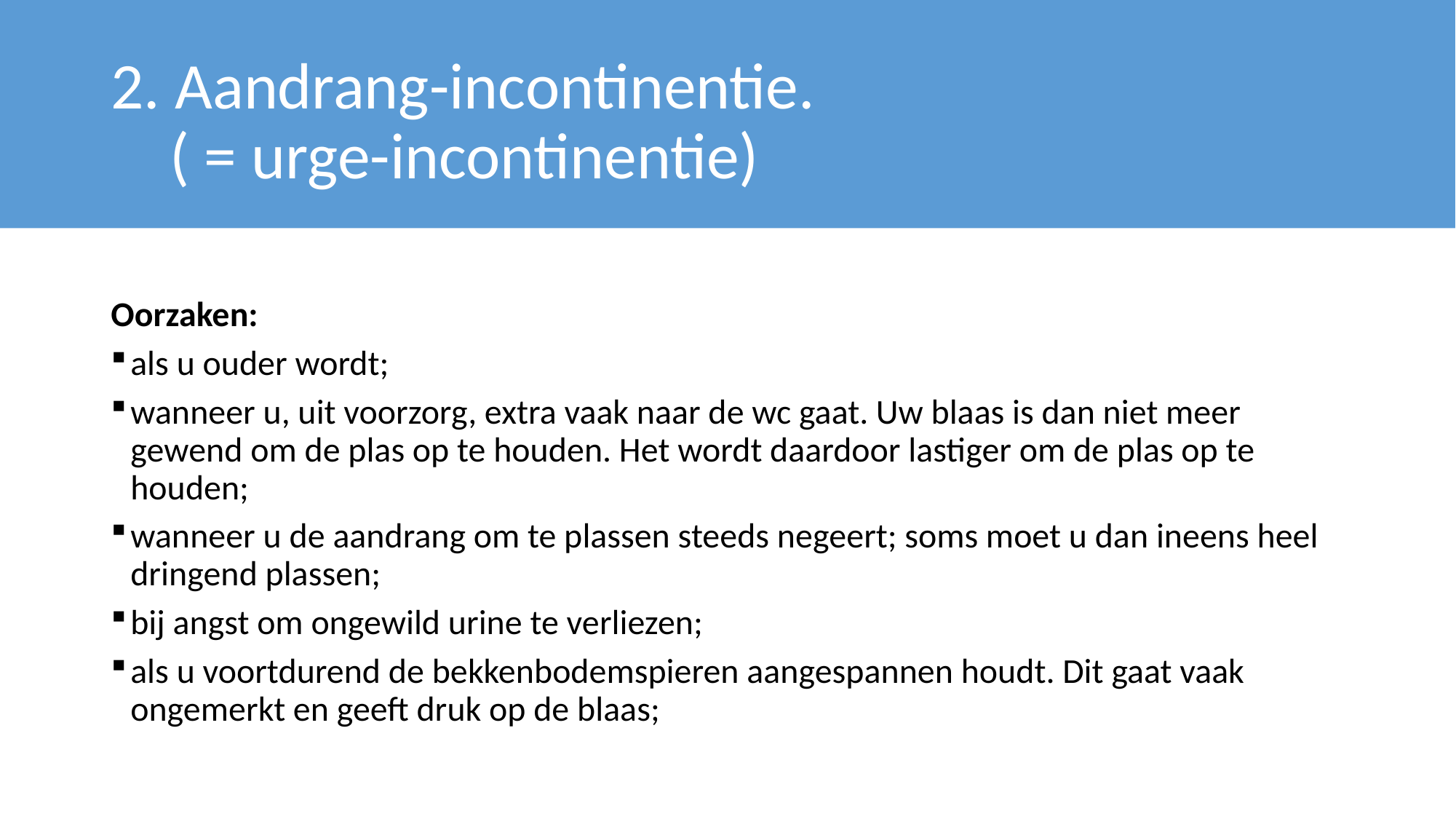

# 2. Aandrang-incontinentie. ( = urge-incontinentie)
Oorzaken:
als u ouder wordt;
wanneer u, uit voorzorg, extra vaak naar de wc gaat. Uw blaas is dan niet meer gewend om de plas op te houden. Het wordt daardoor lastiger om de plas op te houden;
wanneer u de aandrang om te plassen steeds negeert; soms moet u dan ineens heel dringend plassen;
bij angst om ongewild urine te verliezen;
als u voortdurend de bekkenbodemspieren aangespannen houdt. Dit gaat vaak ongemerkt en geeft druk op de blaas;